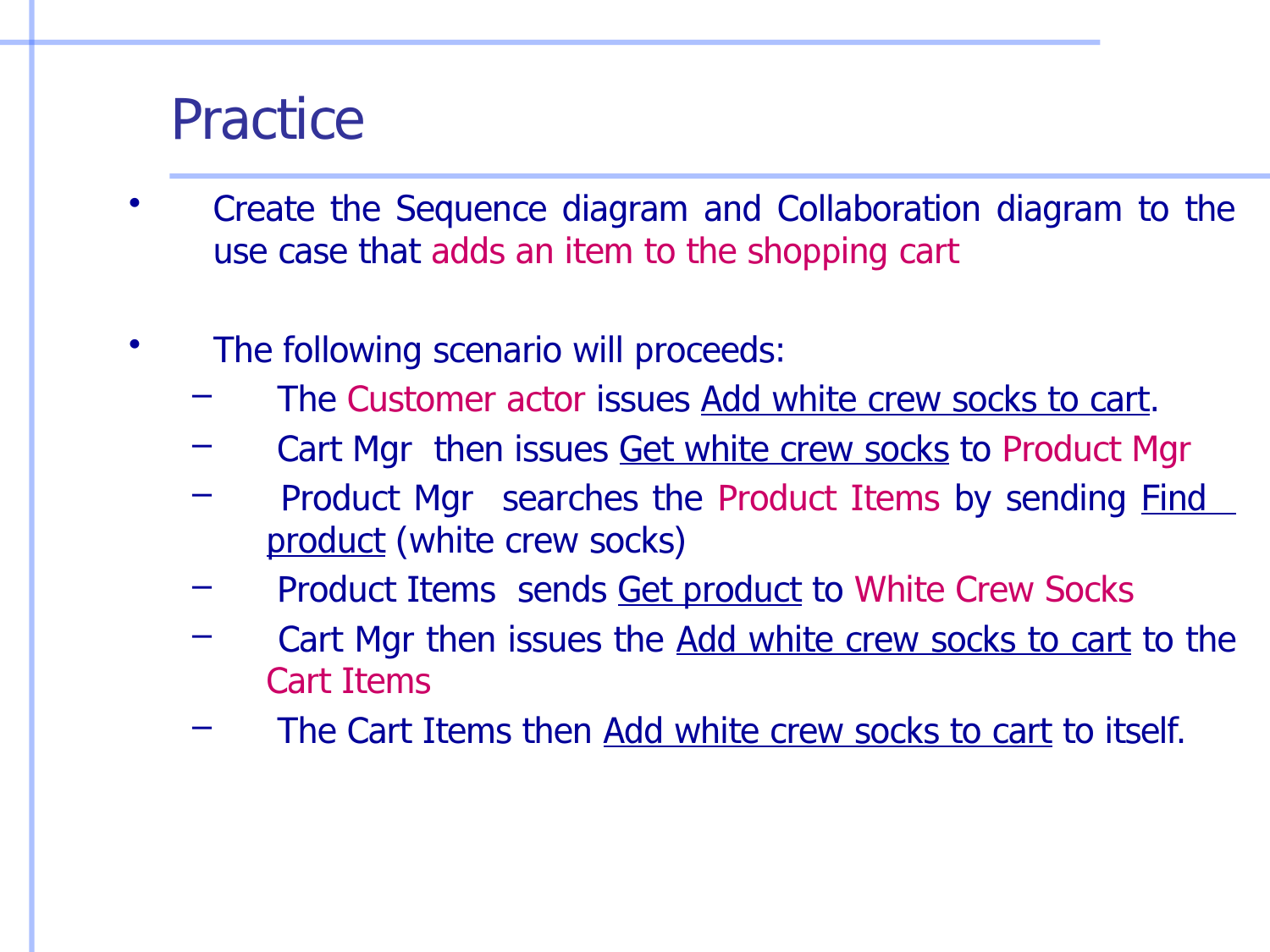

Practice

Create the Sequence diagram and Collaboration diagram to the use case that adds an item to the shopping cart

The following scenario will proceeds:
 The Customer actor issues Add white crew socks to cart.
 Cart Mgr  then issues Get white crew socks to Product Mgr
 Product Mgr  searches the Product Items by sending Find   product (white crew socks)
 Product Items  sends Get product to White Crew Socks
 Cart Mgr then issues the Add white crew socks to cart to the Cart Items
 The Cart Items then Add white crew socks to cart to itself.